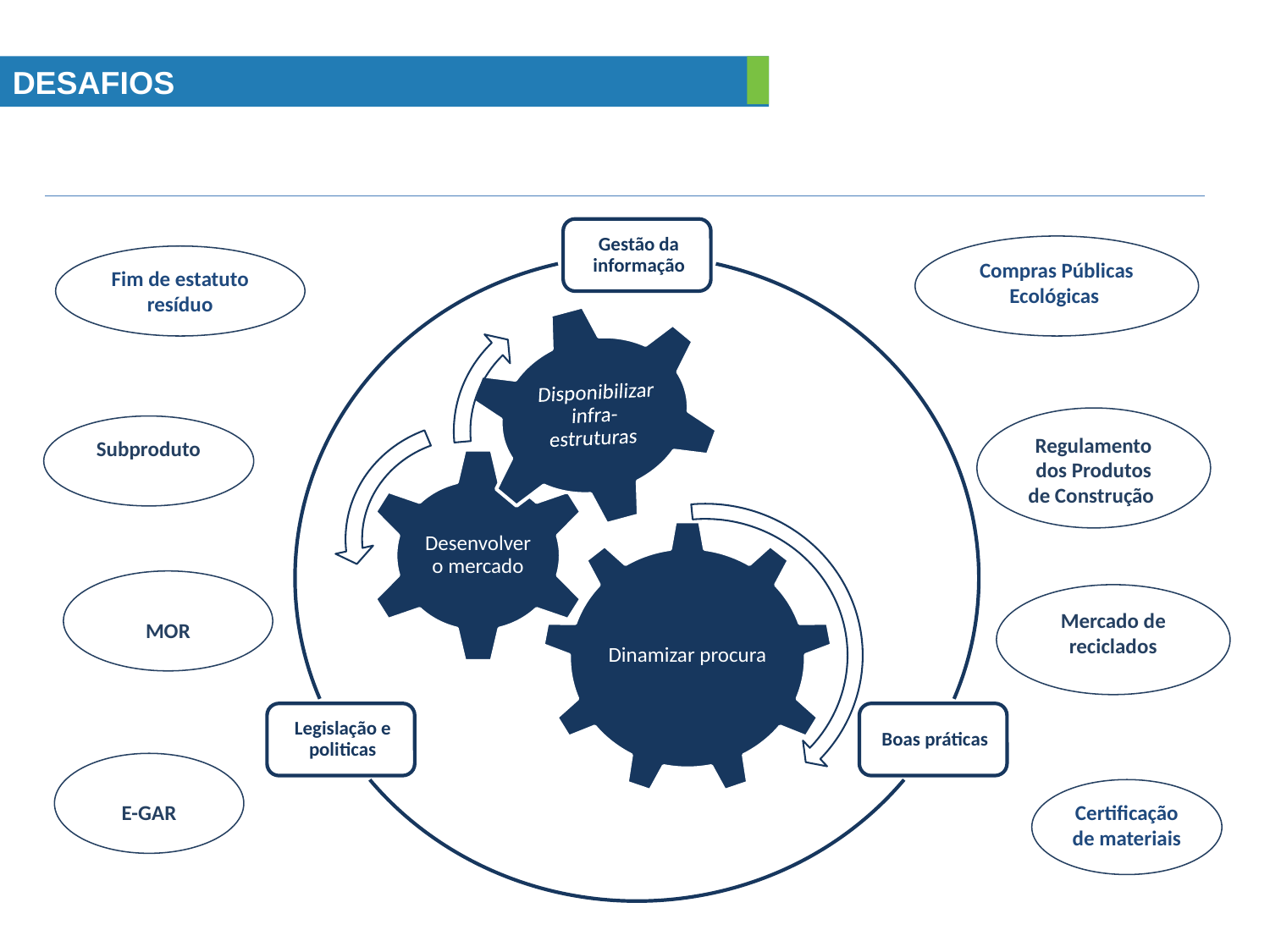

DESAFIOS

Gestão da informação
Boas práticas
Legislação e politicas
Compras Públicas Ecológicas
Fim de estatuto resíduo
Dinamizar procura
Desenvolver o mercado
Disponibilizar infra-estruturas
Regulamento dos Produtos de Construção
Subproduto

MOR
Mercado de reciclados

E-GAR
Certificação de materiais